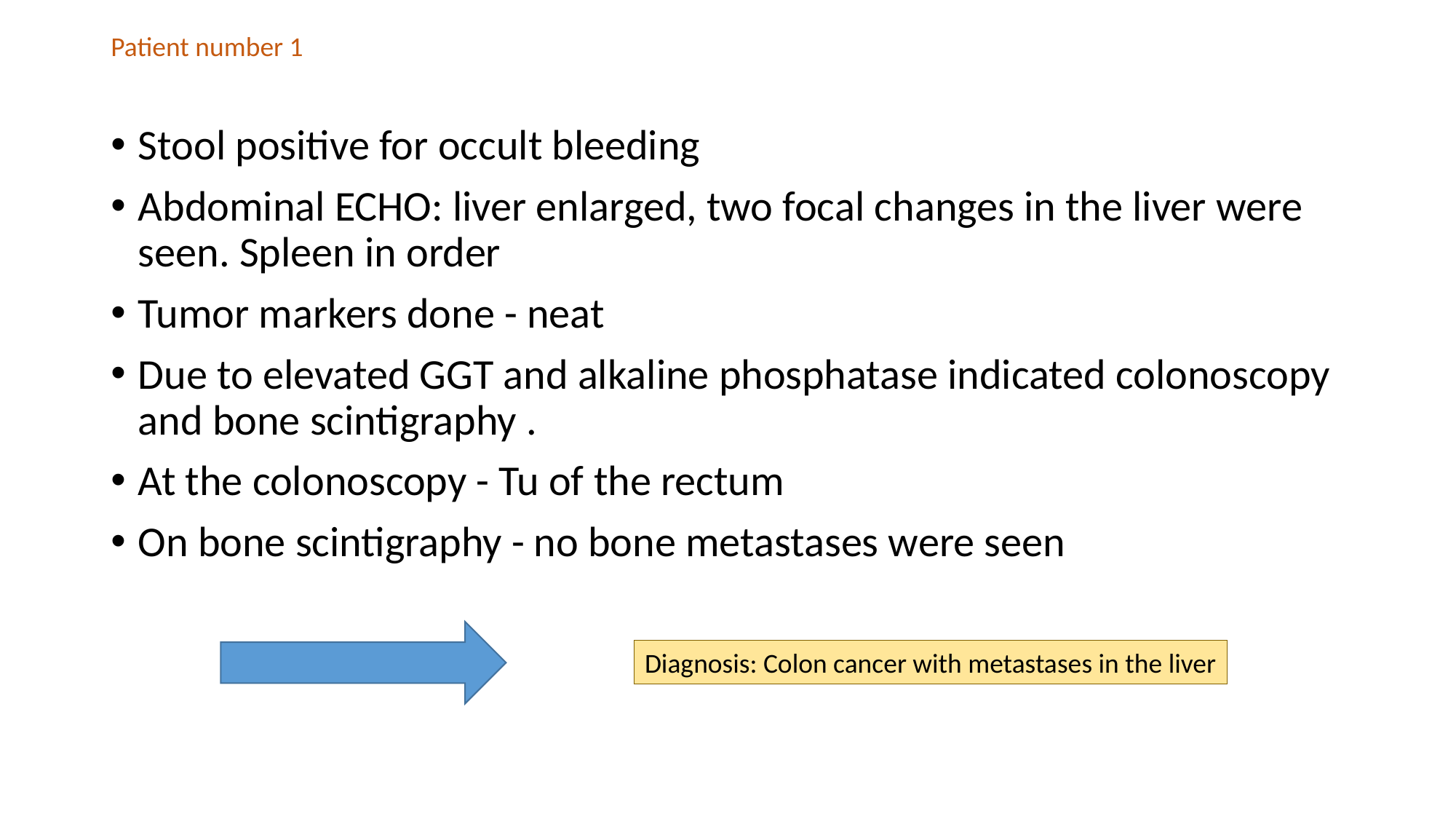

# Patient number 1
Stool positive for occult bleeding
Abdominal ECHO: liver enlarged, two focal changes in the liver were seen. Spleen in order
Tumor markers done - neat
Due to elevated GGT and alkaline phosphatase indicated colonoscopy and bone scintigraphy .
At the colonoscopy - Tu of the rectum
On bone scintigraphy - no bone metastases were seen

Diagnosis: Colon cancer with metastases in the liver